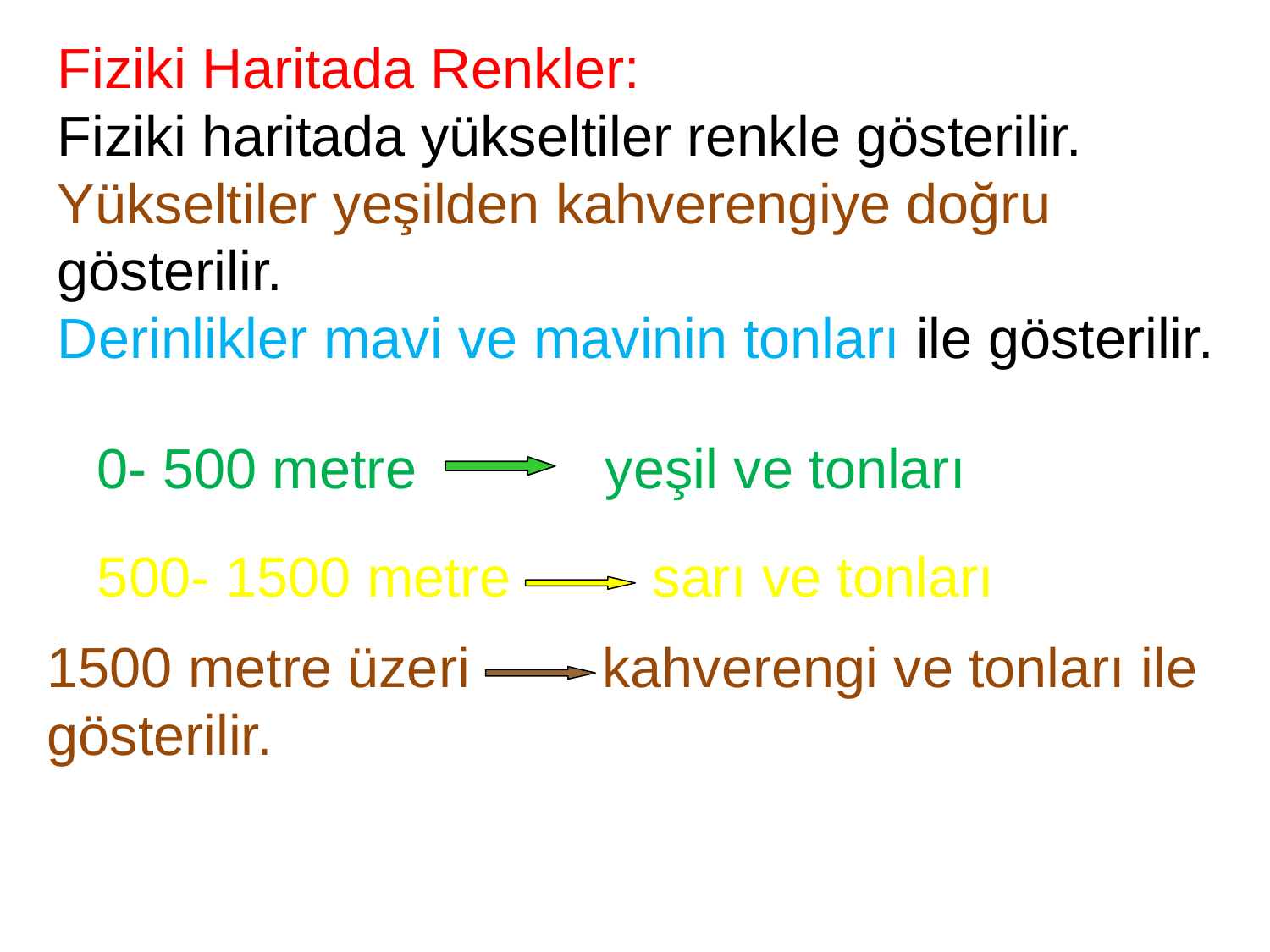

Fiziki Haritada Renkler:
Fiziki haritada yükseltiler renkle gösterilir. Yükseltiler yeşilden kahverengiye doğru gösterilir.
Derinlikler mavi ve mavinin tonları ile gösterilir.
0- 500 metre     	yeşil ve tonları

500- 1500 metre	   sarı ve tonları

1500 metre üzeri	   kahverengi ve tonları ile gösterilir.